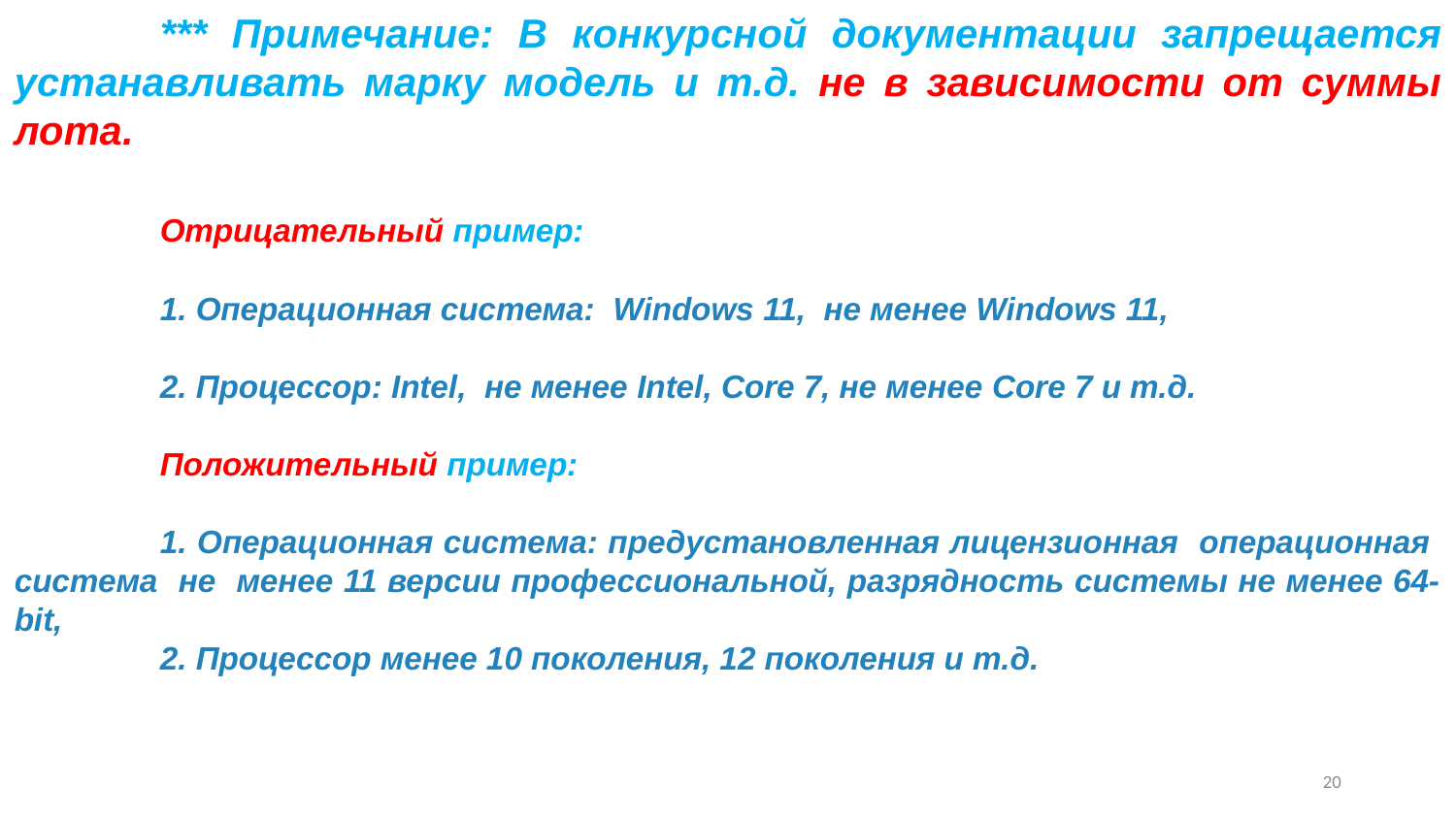

*** Примечание: В конкурсной документации запрещается устанавливать марку модель и т.д. не в зависимости от суммы лота.

	Отрицательный пример:

	1. Операционная система:  Windows 11,  не менее Windows 11,

	2. Процессор: Intel,  не менее Intel, Core 7, не менее Core 7 и т.д.

	Положительный пример:

	1. Операционная система: предустановленная лицензионная  операционная  система  не  менее 11 версии профессиональной, разрядность системы не менее 64-bit,
	2. Процессор менее 10 поколения, 12 поколения и т.д.

20